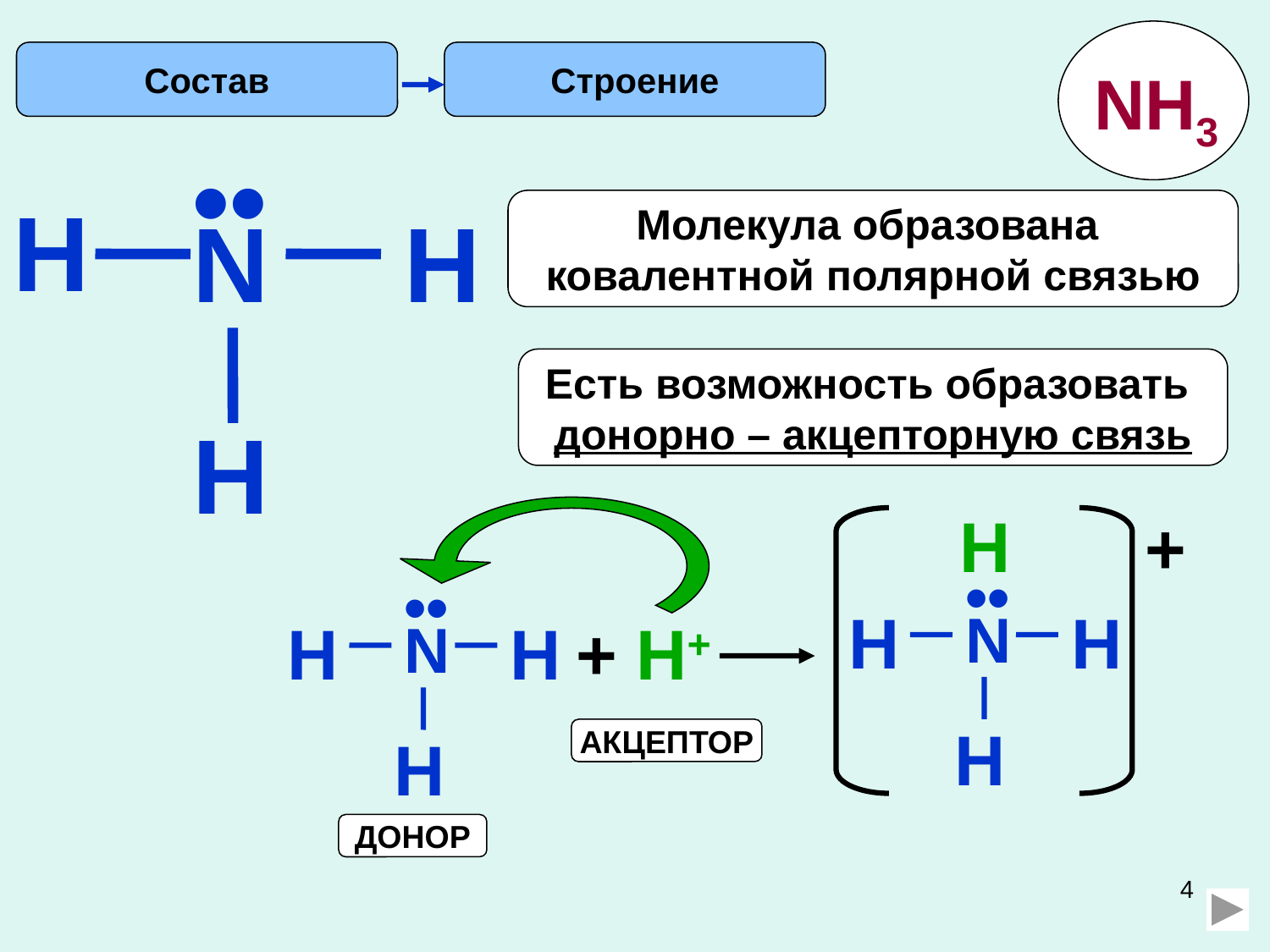

NH3
Состав
Строение

••
H
N
H
Молекула образована
ковалентной полярной связью

Есть возможность образовать
донорно – акцепторную связь

H
 H

+

••
••
H
H
N
H
H
+ H+
N

H
H
АКЦЕПТОР
ДОНОР
4